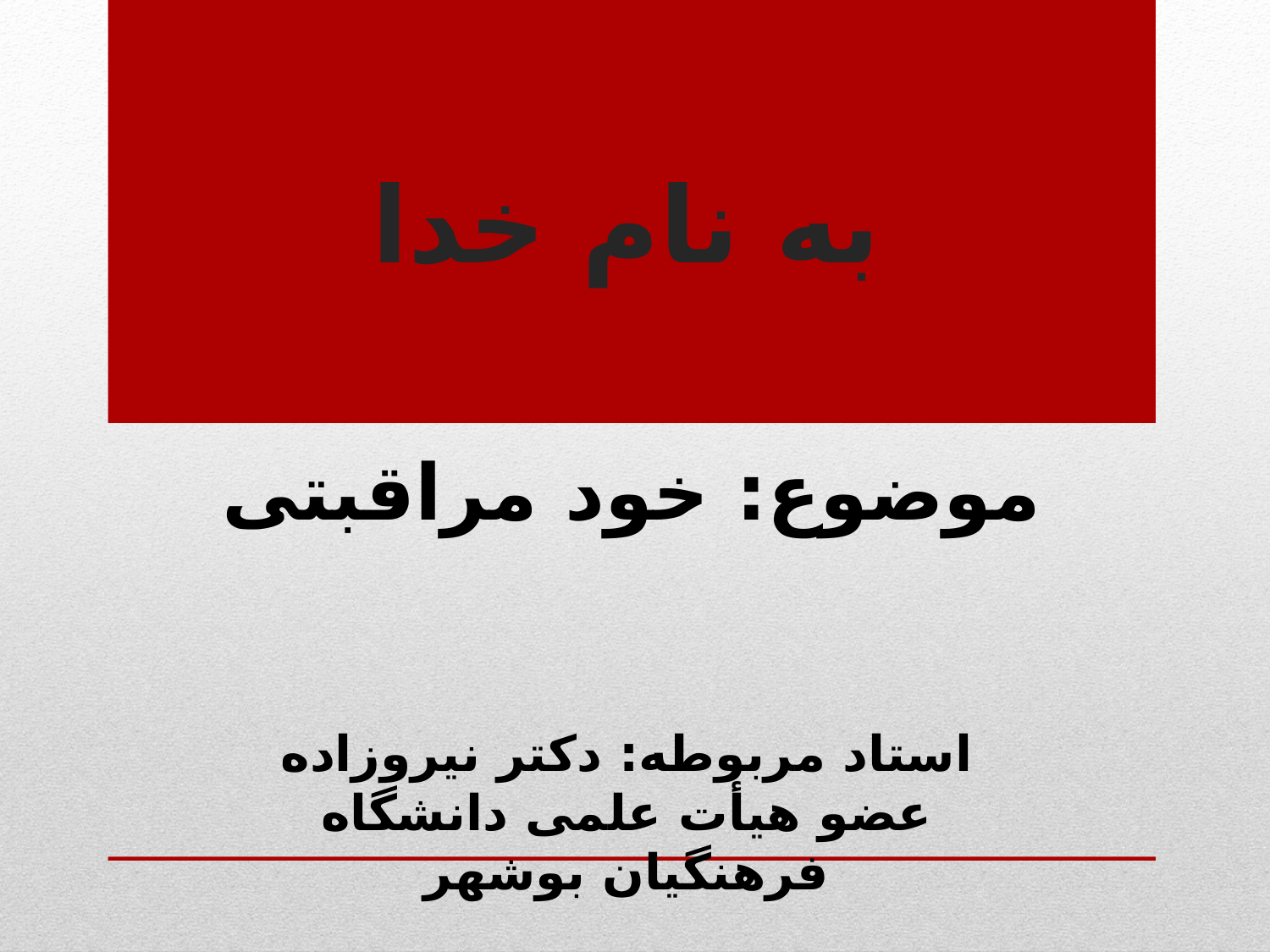

# به نام خدا
موضوع: خود مراقبتی
استاد مربوطه: دکتر نیروزاده عضو هیأت علمی دانشگاه فرهنگیان بوشهر